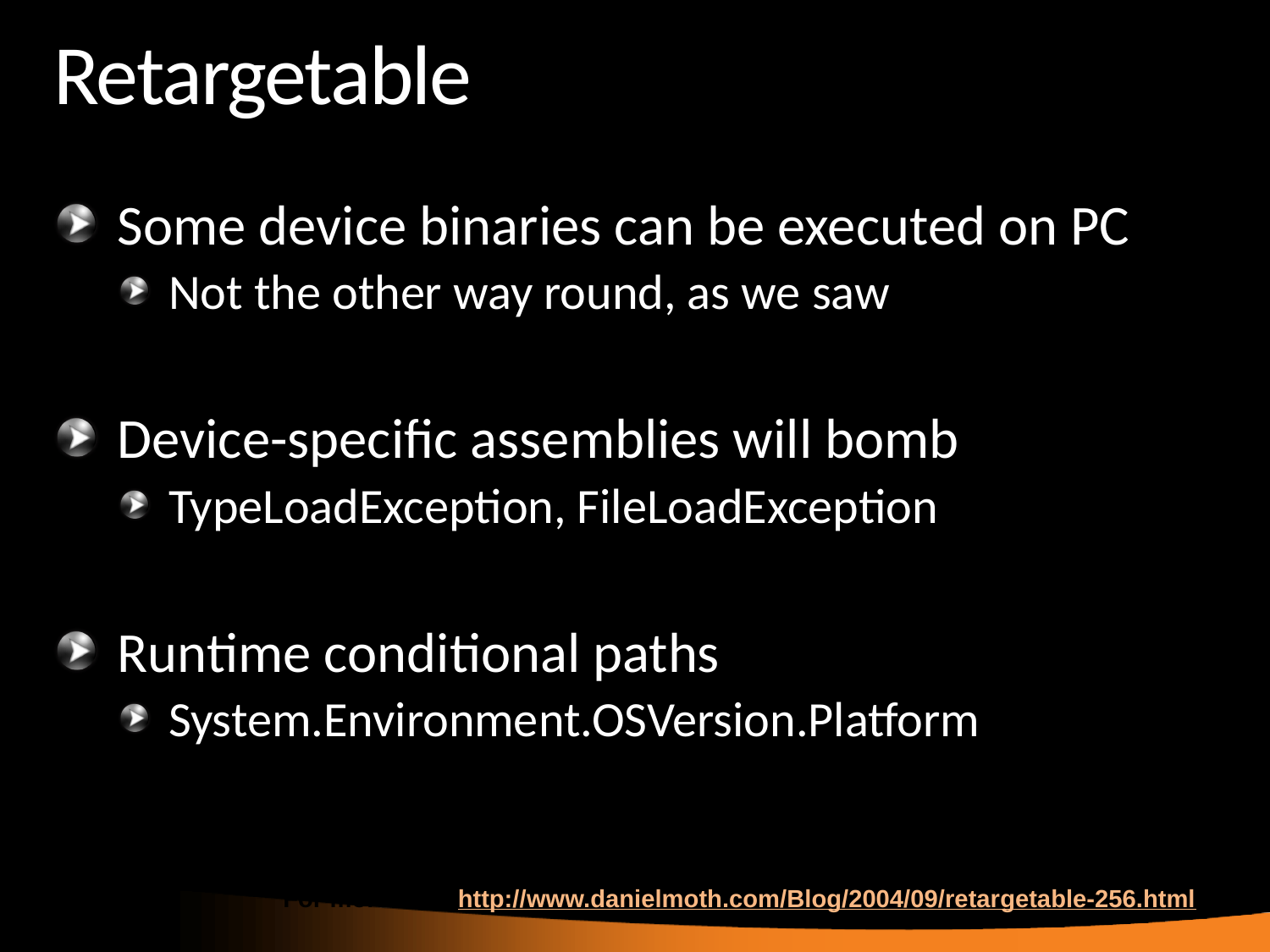

# Retargetable
Some device binaries can be executed on PC
Not the other way round, as we saw

Device-specific assemblies will bomb
TypeLoadException, FileLoadException

Runtime conditional paths
System.Environment.OSVersion.Platform
For more info: http://www.danielmoth.com/Blog/2004/09/retargetable-256.html